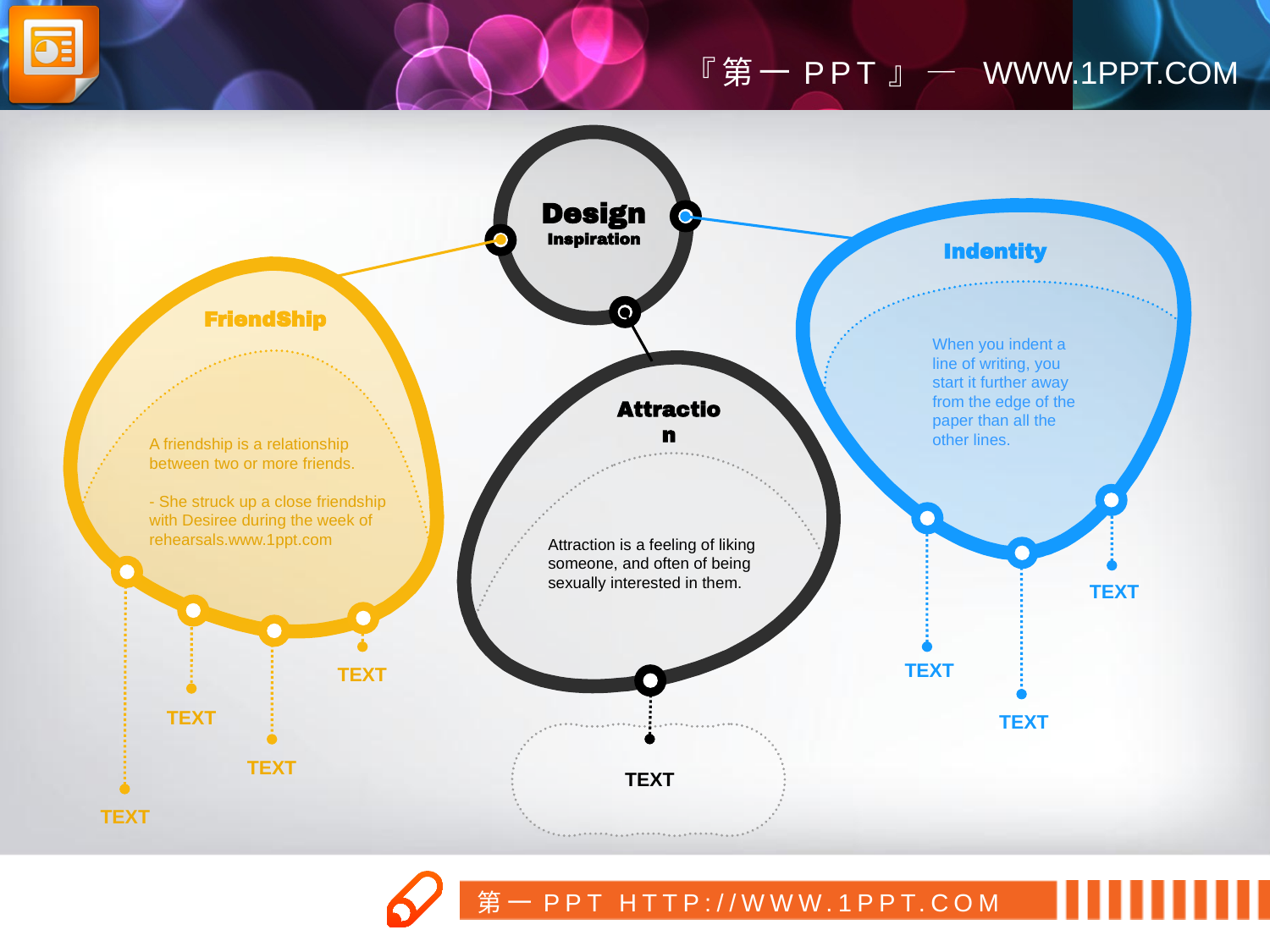

Design
Inspiration

Indentity

FriendShip
When you indent a line of writing, you start it further away from the edge of the paper than all the other lines.

Attraction
A friendship is a relationship between two or more friends.
- She struck up a close friendship with Desiree during the week of rehearsals.www.1ppt.com

Attraction is a feeling of liking
someone, and often of being
sexually interested in them.

TEXT

TEXT
TEXT

TEXT
TEXT

TEXT
TEXT
TEXT